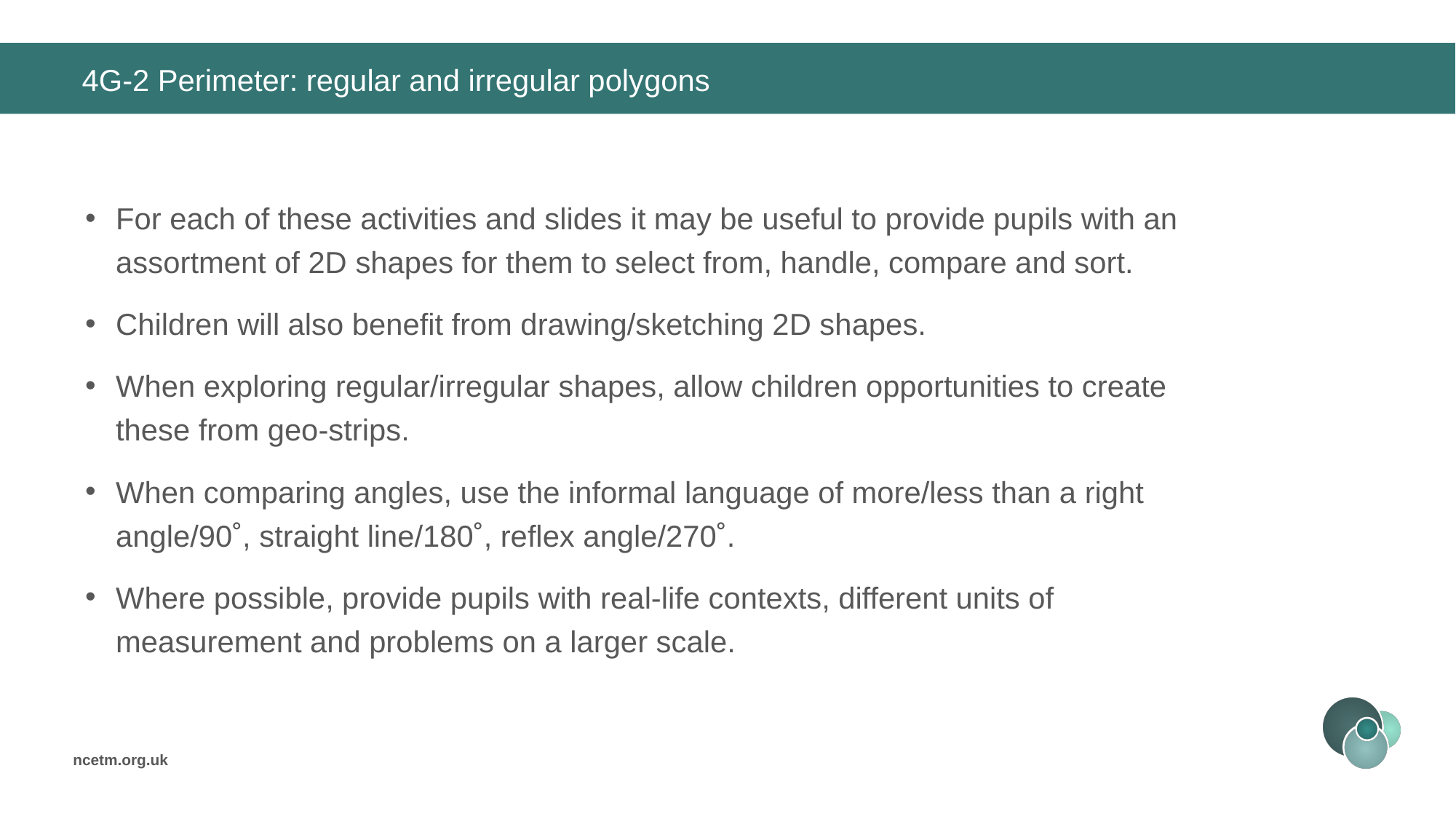

# 4G-2 Perimeter: regular and irregular polygons
For each of these activities and slides it may be useful to provide pupils with an assortment of 2D shapes for them to select from, handle, compare and sort.
Children will also benefit from drawing/sketching 2D shapes.
When exploring regular/irregular shapes, allow children opportunities to create these from geo-strips.
When comparing angles, use the informal language of more/less than a right angle/90˚, straight line/180˚, reflex angle/270˚.
Where possible, provide pupils with real-life contexts, different units of measurement and problems on a larger scale.